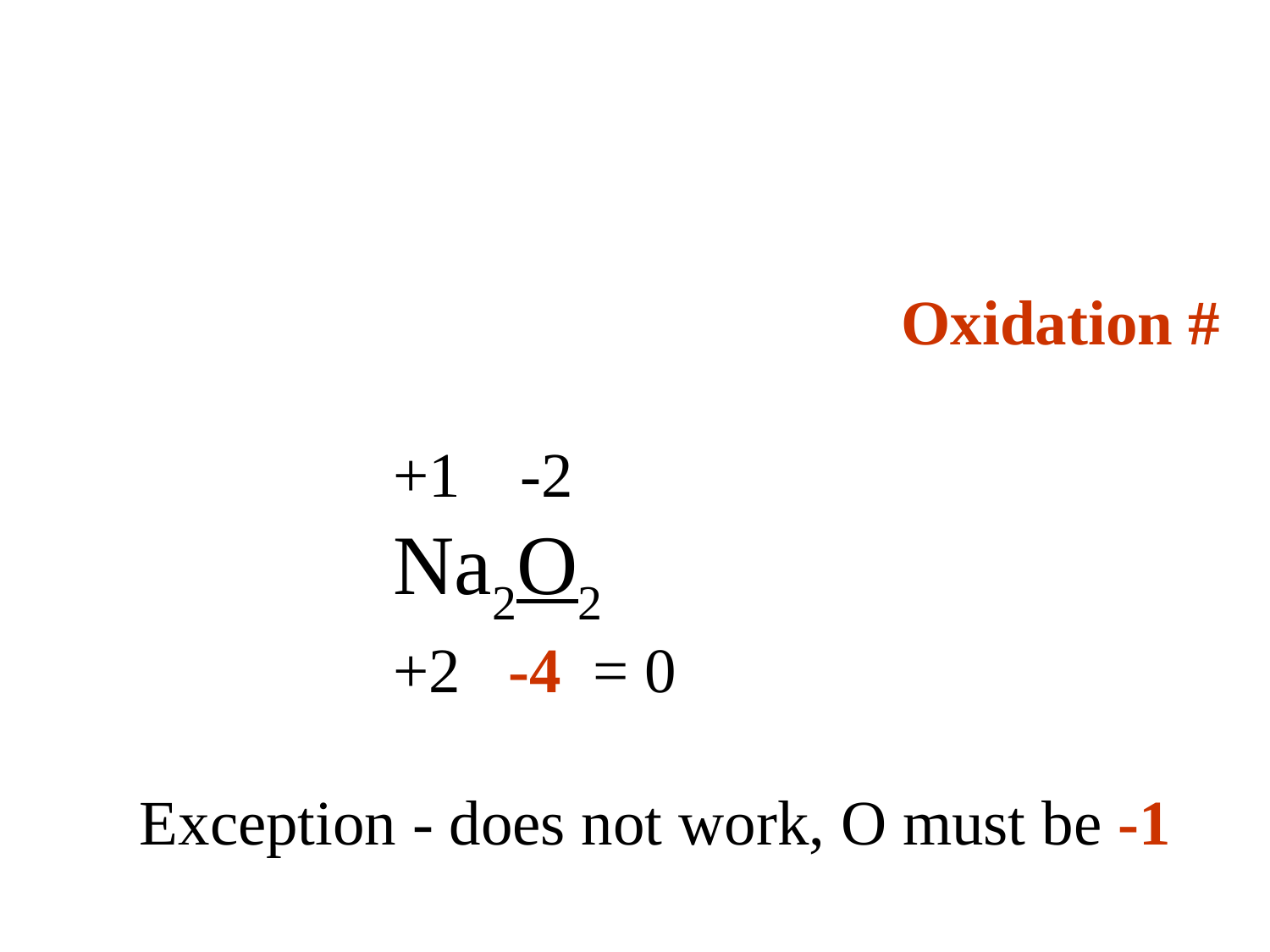

Oxidation #

			+1   	-2
			Na2O2
			+2   -4  = 0

	Exception - does not work, O must be -1